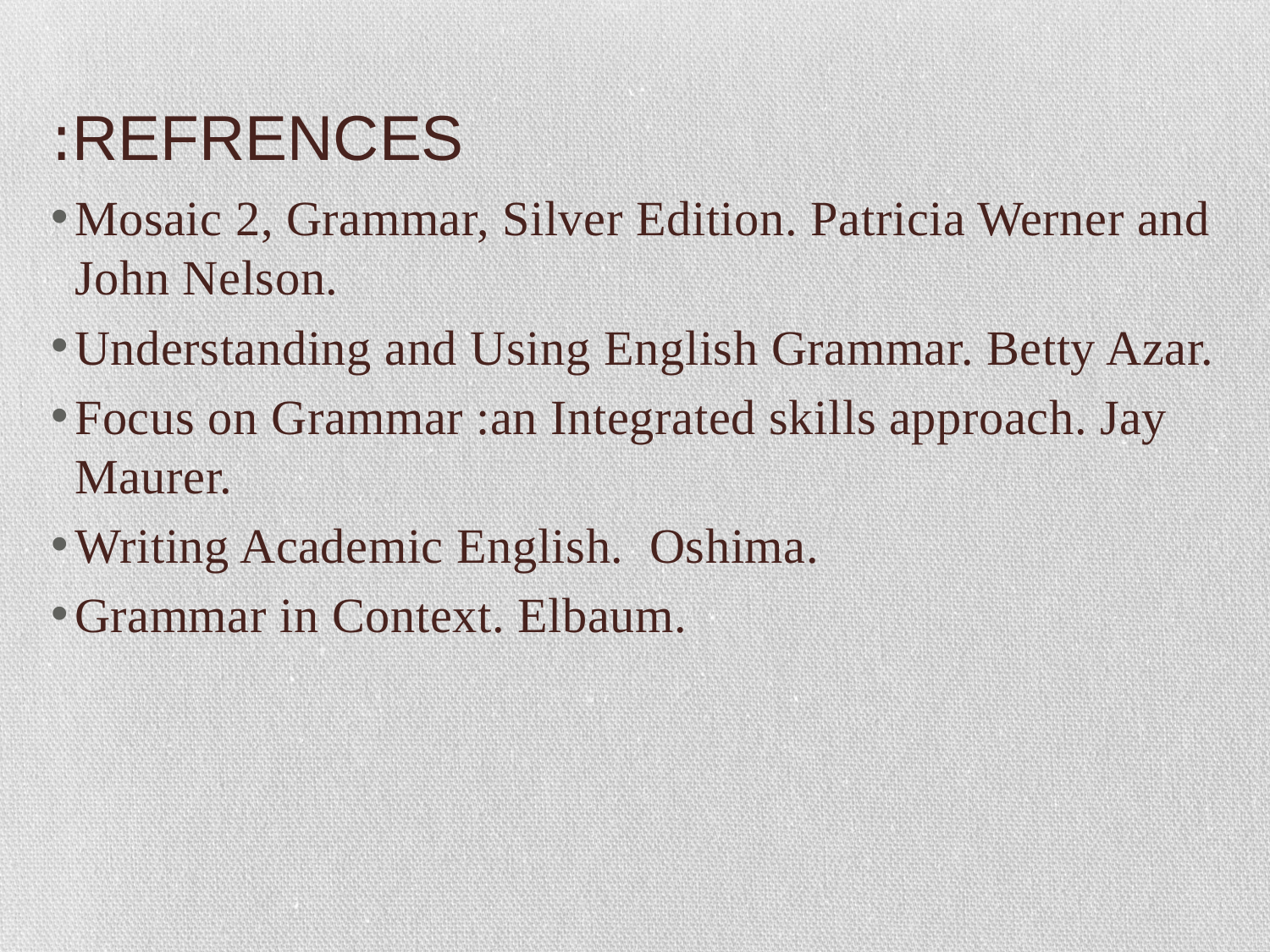

# REFRENCES:
Mosaic 2, Grammar, Silver Edition. Patricia Werner and John Nelson.
Understanding and Using English Grammar. Betty Azar.
Focus on Grammar :an Integrated skills approach. Jay Maurer.
Writing Academic English.  Oshima.
Grammar in Context. Elbaum.
Eman Al-Katheery